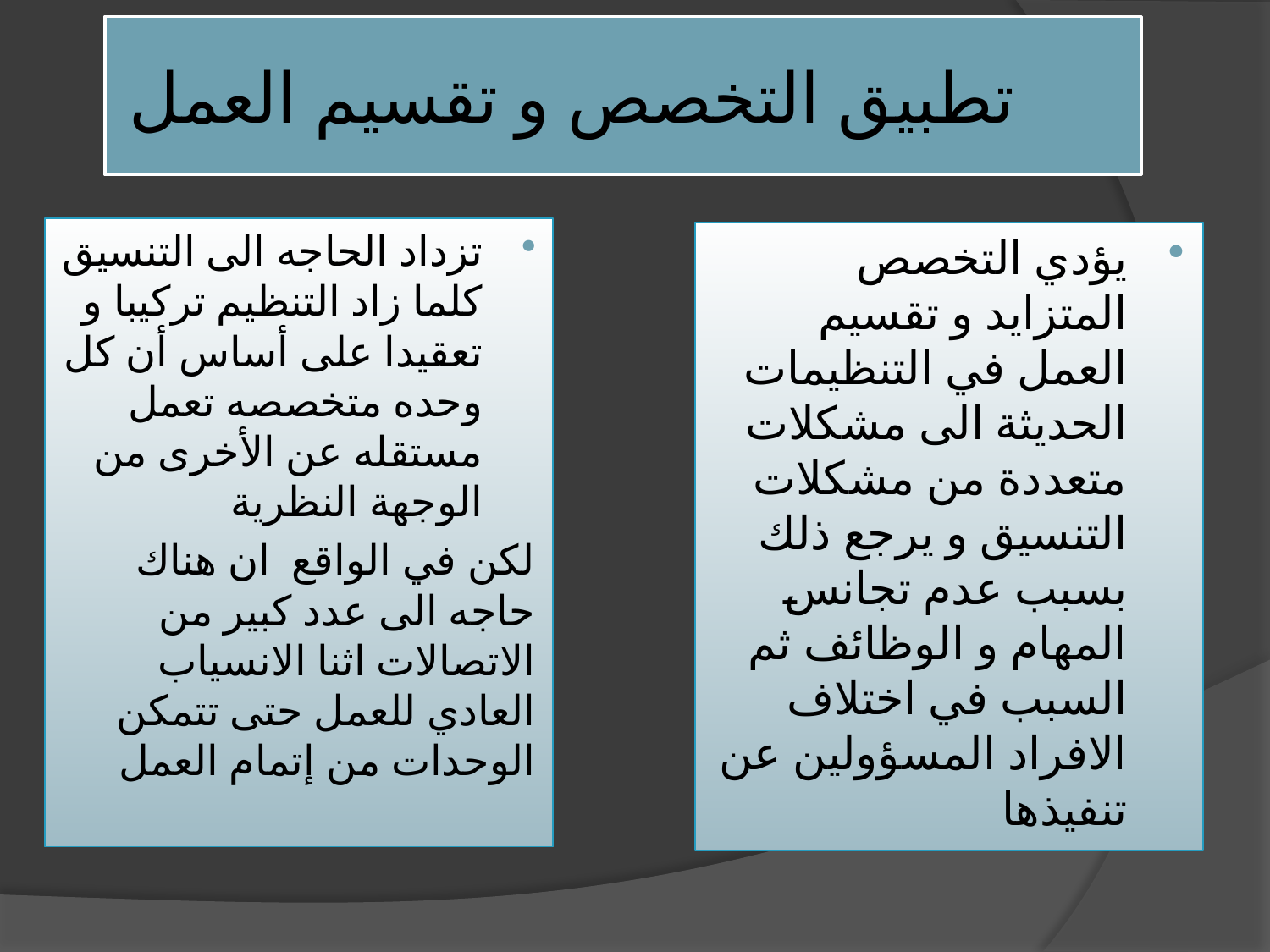

# تطبيق التخصص و تقسيم العمل
تزداد الحاجه الى التنسيق كلما زاد التنظيم تركيبا و تعقيدا على أساس أن كل وحده متخصصه تعمل مستقله عن الأخرى من الوجهة النظرية
لكن في الواقع  ان هناك حاجه الى عدد كبير من الاتصالات اثنا الانسياب العادي للعمل حتى تتمكن الوحدات من إتمام العمل
يؤدي التخصص المتزايد و تقسيم العمل في التنظيمات الحديثة الى مشكلات متعددة من مشكلات التنسيق و يرجع ذلك بسبب عدم تجانس المهام و الوظائف ثم السبب في اختلاف الافراد المسؤولين عن تنفيذها